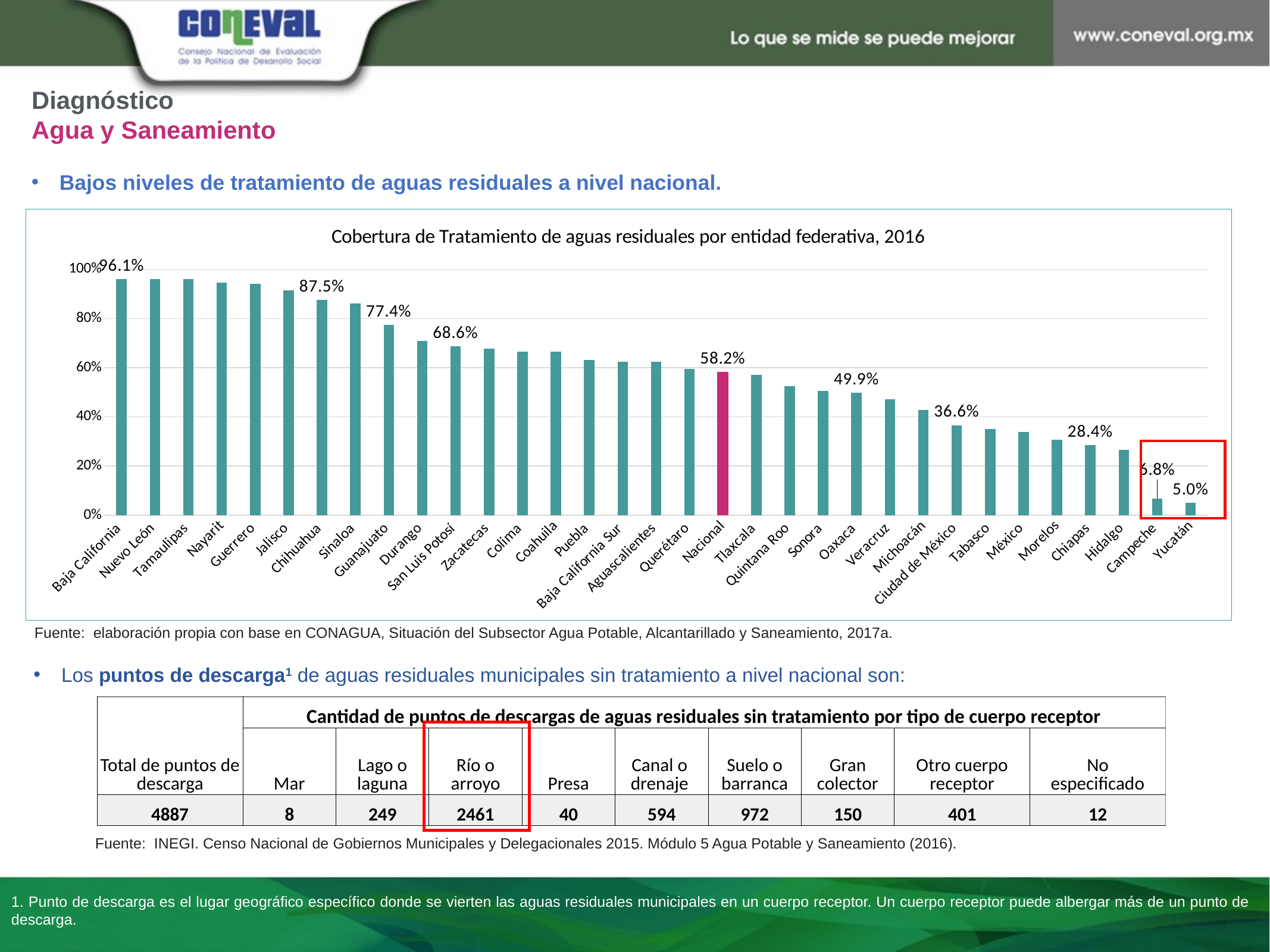

Diagnóstico
Agua y Saneamiento
Bajos niveles de tratamiento de aguas residuales a nivel nacional.

### Chart: Cobertura de Tratamiento de aguas residuales por entidad federativa, 2016

| Category | Cobertura de Tratamiento |
|---|---|
| Baja California  | 0.961 |
| Nuevo León  | 0.961 |
| Tamaulipas  | 0.96 |
| Nayarit | 0.947 |
| Guerrero  | 0.942 |
| Jalisco  | 0.914 |
| Chihuahua  | 0.875 |
| Sinaloa  | 0.861 |
| Guanajuato  | 0.774 |
| Durango  | 0.709 |
| San Luis Potosí  | 0.686 |
| Zacatecas  | 0.677 |
| Colima  | 0.665 |
| Coahuila | 0.664 |
| Puebla  | 0.631 |
| Baja California Sur  | 0.624 |
| Aguascalientes  | 0.623 |
| Querétaro  | 0.594 |
| Nacional | 0.582 |
| Tlaxcala  | 0.57 |
| Quintana Roo  | 0.525 |
| Sonora  | 0.505 |
| Oaxaca  | 0.499 |
| Veracruz  | 0.471 |
| Michoacán | 0.429 |
| Ciudad de México  | 0.366 |
| Tabasco  | 0.351 |
| México  | 0.339 |
| Morelos | 0.306 |
| Chiapas  | 0.284 |
| Hidalgo  | 0.265 |
| Campeche  | 0.068 |
| Yucatán | 0.05 |
Fuente:  elaboración propia con base en CONAGUA, Situación del Subsector Agua Potable, Alcantarillado y Saneamiento, 2017a.
Los puntos de descarga1 de aguas residuales municipales sin tratamiento a nivel nacional son:
| Total de puntos de descarga | Cantidad de puntos de descargas de aguas residuales sin tratamiento por tipo de cuerpo receptor |  |  |  |  |  |  |  |  |
| --- | --- | --- | --- | --- | --- | --- | --- | --- | --- |
|  | Mar | Lago o laguna | Río o arroyo | Presa | Canal o drenaje | Suelo o barranca | Gran colector | Otro cuerpo receptor | No especificado |
| 4887 | 8 | 249 | 2461 | 40 | 594 | 972 | 150 | 401 | 12 |

Fuente:  INEGI. Censo Nacional de Gobiernos Municipales y Delegacionales 2015. Módulo 5 Agua Potable y Saneamiento (2016).
1. Punto de descarga es el lugar geográfico específico donde se vierten las aguas residuales municipales en un cuerpo receptor. Un cuerpo receptor puede albergar más de un punto de descarga.